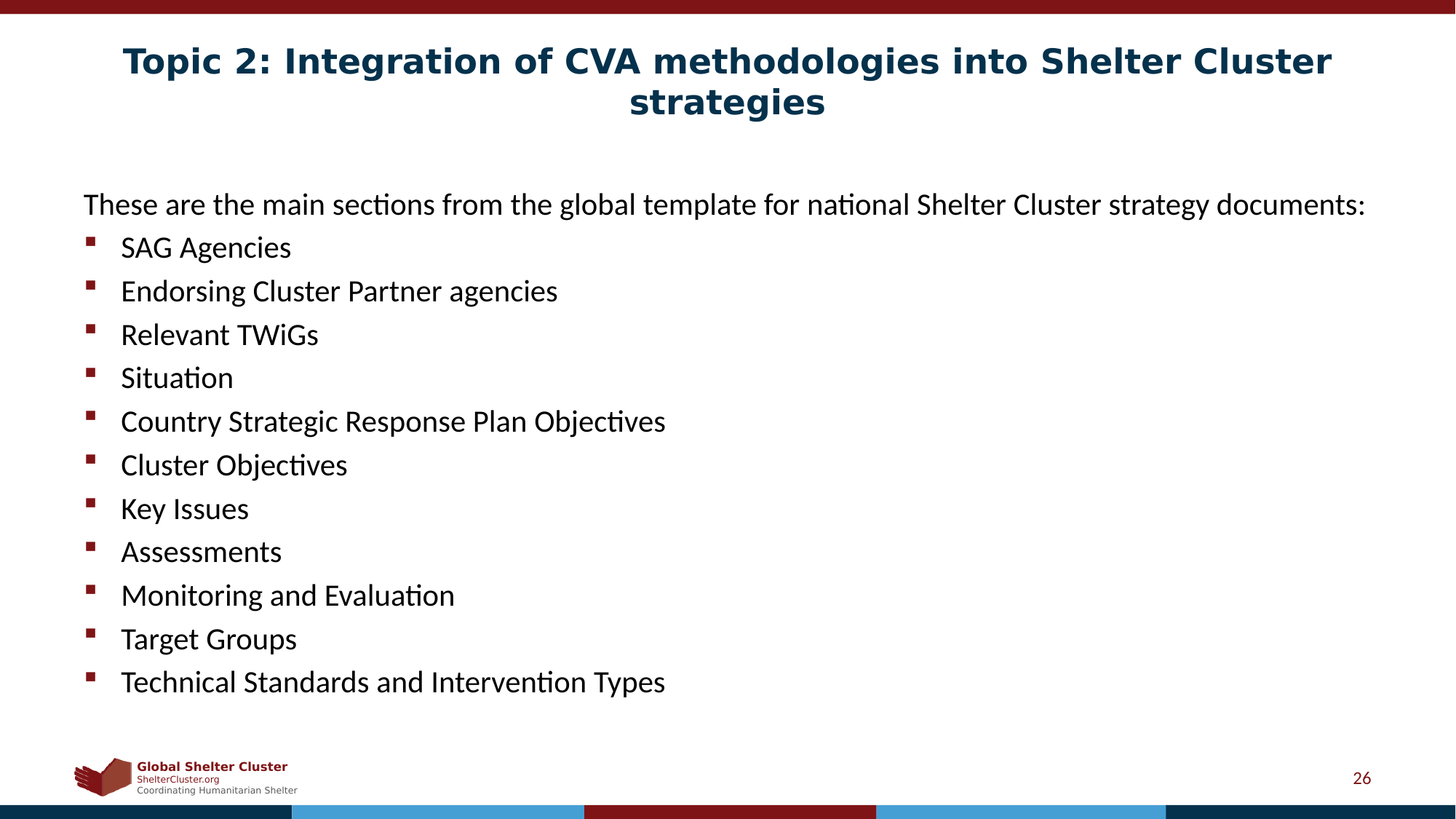

# Topic 2: Integration of CVA methodologies into Shelter Cluster strategies
These are the main sections from the global template for national Shelter Cluster strategy documents:
SAG Agencies
Endorsing Cluster Partner agencies
Relevant TWiGs
Situation
Country Strategic Response Plan Objectives
Cluster Objectives
Key Issues
Assessments
Monitoring and Evaluation
Target Groups
Technical Standards and Intervention Types

26